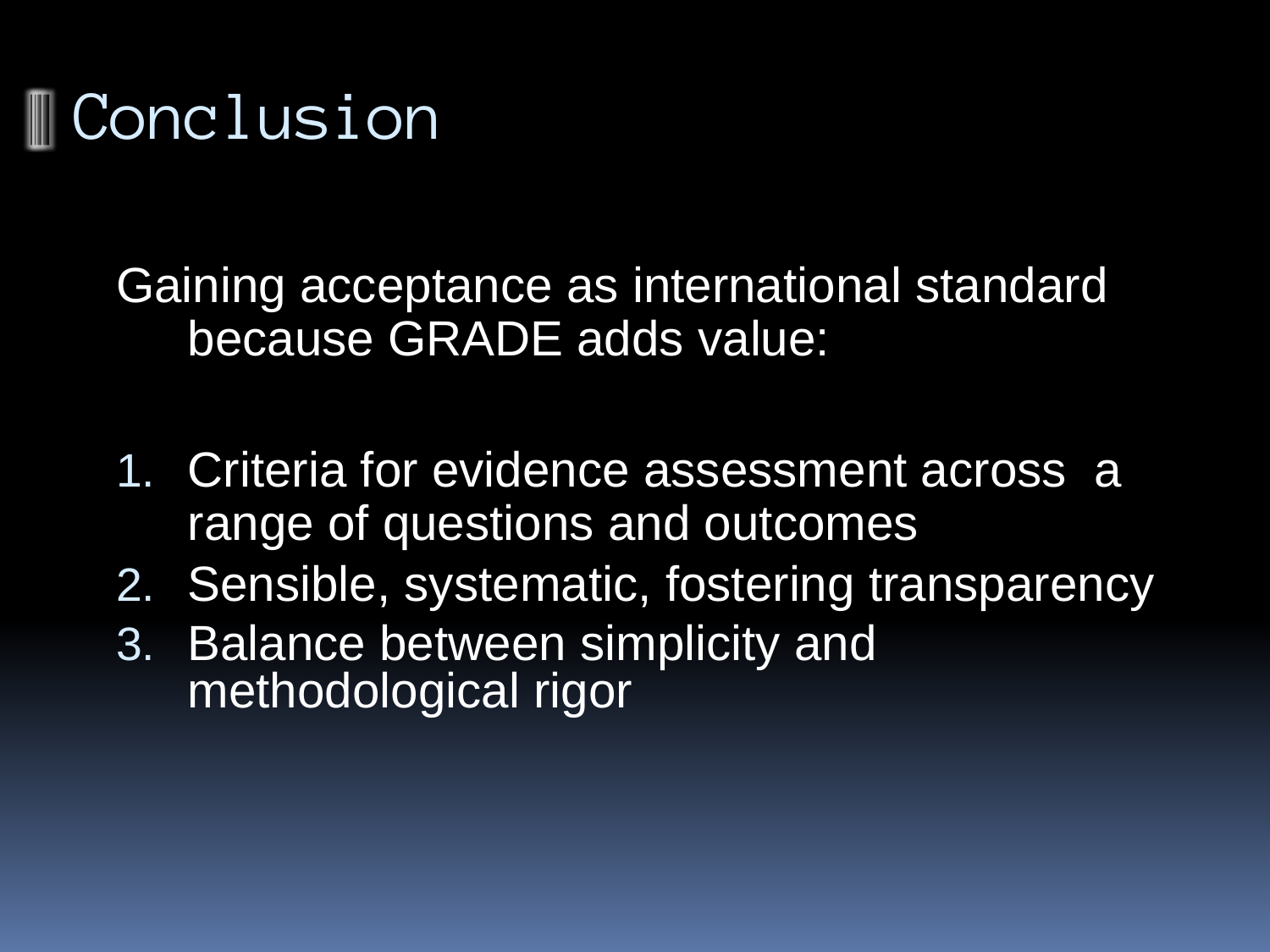

# Conclusion
Gaining acceptance as international standard because GRADE adds value:

Criteria for evidence assessment across  a range of questions and outcomes
Sensible, systematic, fostering transparency
Balance between simplicity and methodological rigor